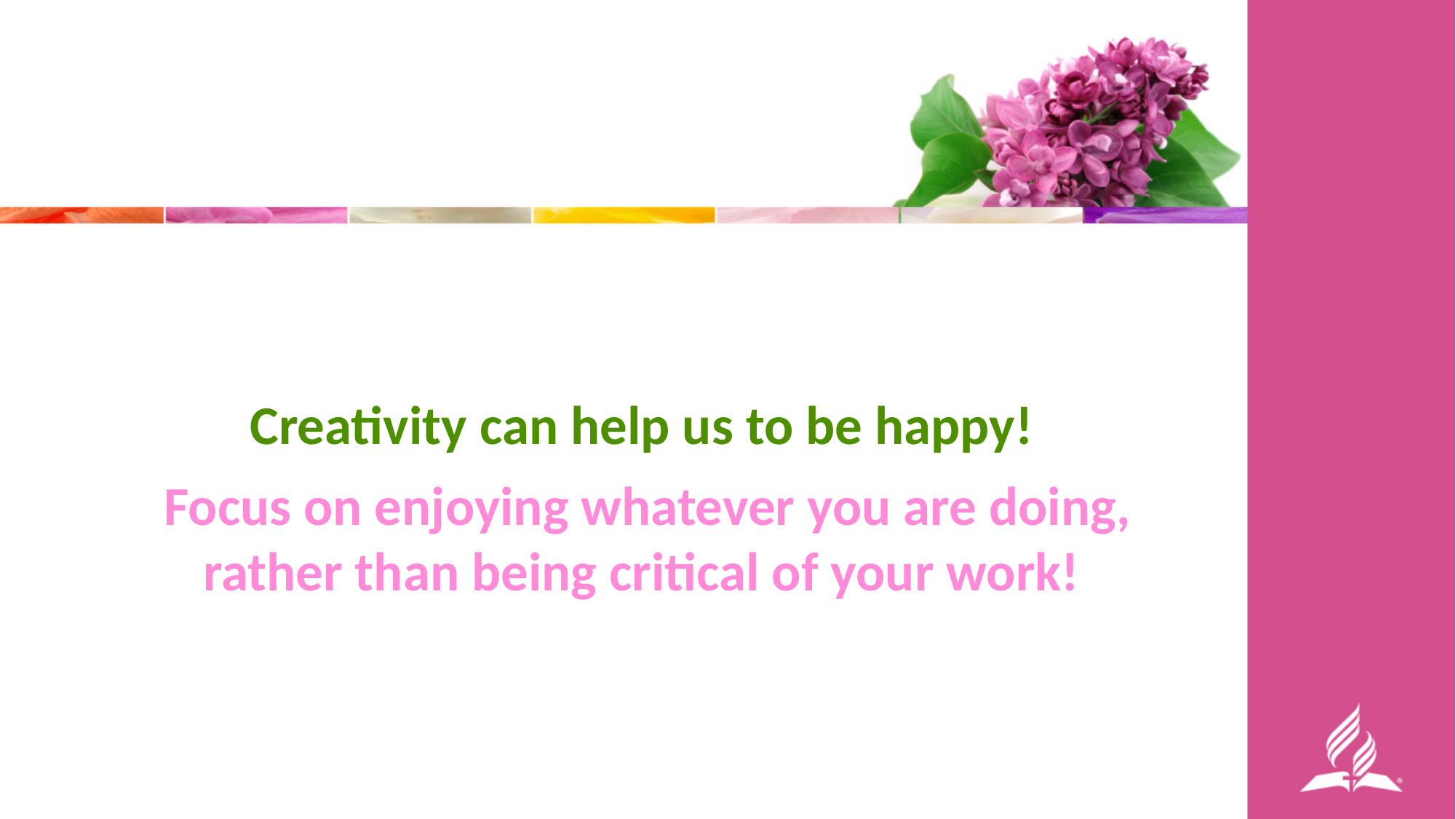

Creativity can help us to be happy!
 Focus on enjoying whatever you are doing, rather than being critical of your work!